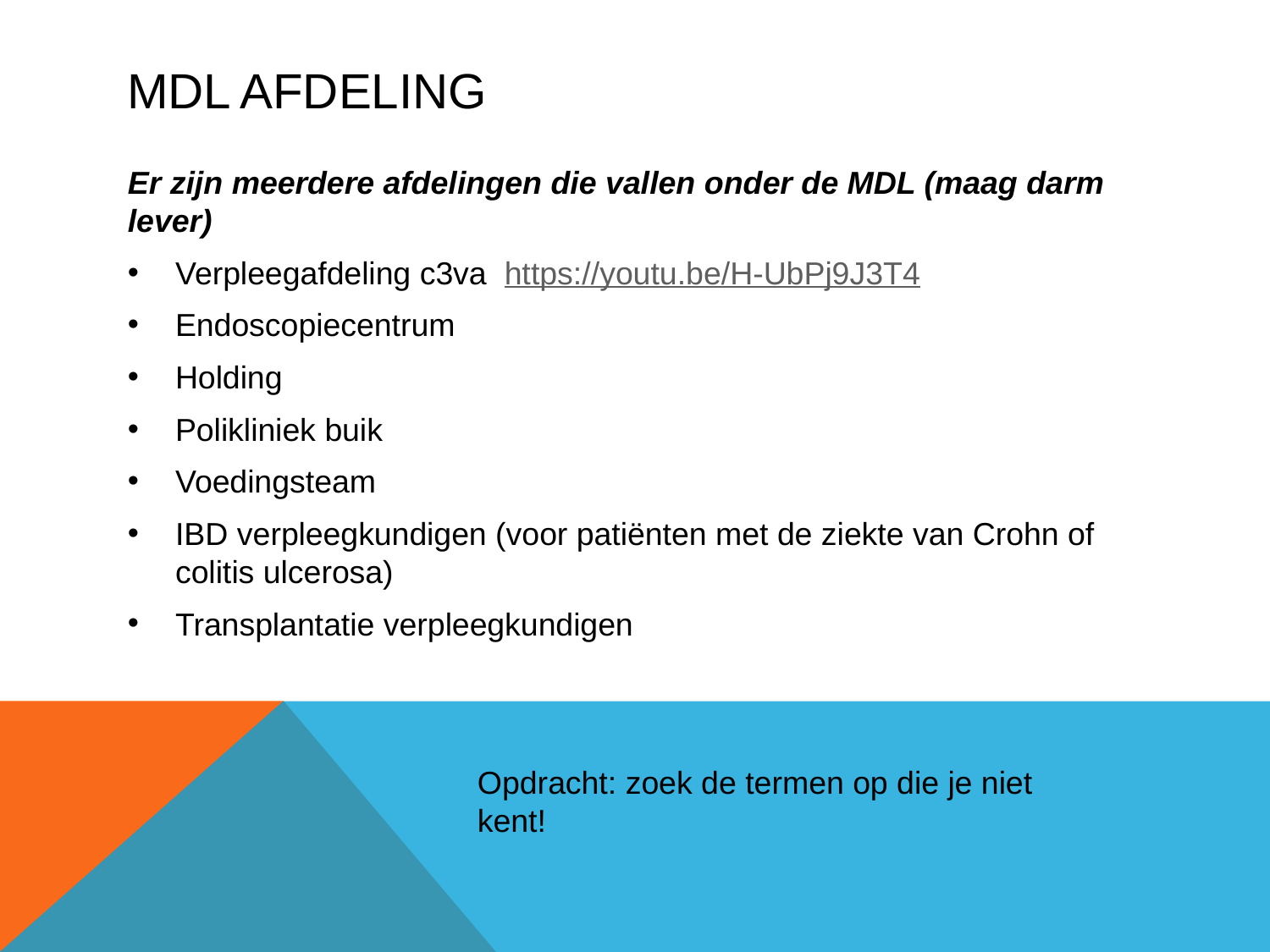

# MDL afdeling
Er zijn meerdere afdelingen die vallen onder de MDL (maag darm lever)
Verpleegafdeling c3va  https://youtu.be/H-UbPj9J3T4
Endoscopiecentrum
Holding
Polikliniek buik
Voedingsteam
IBD verpleegkundigen (voor patiënten met de ziekte van Crohn of colitis ulcerosa)
Transplantatie verpleegkundigen

Opdracht: zoek de termen op die je niet kent!